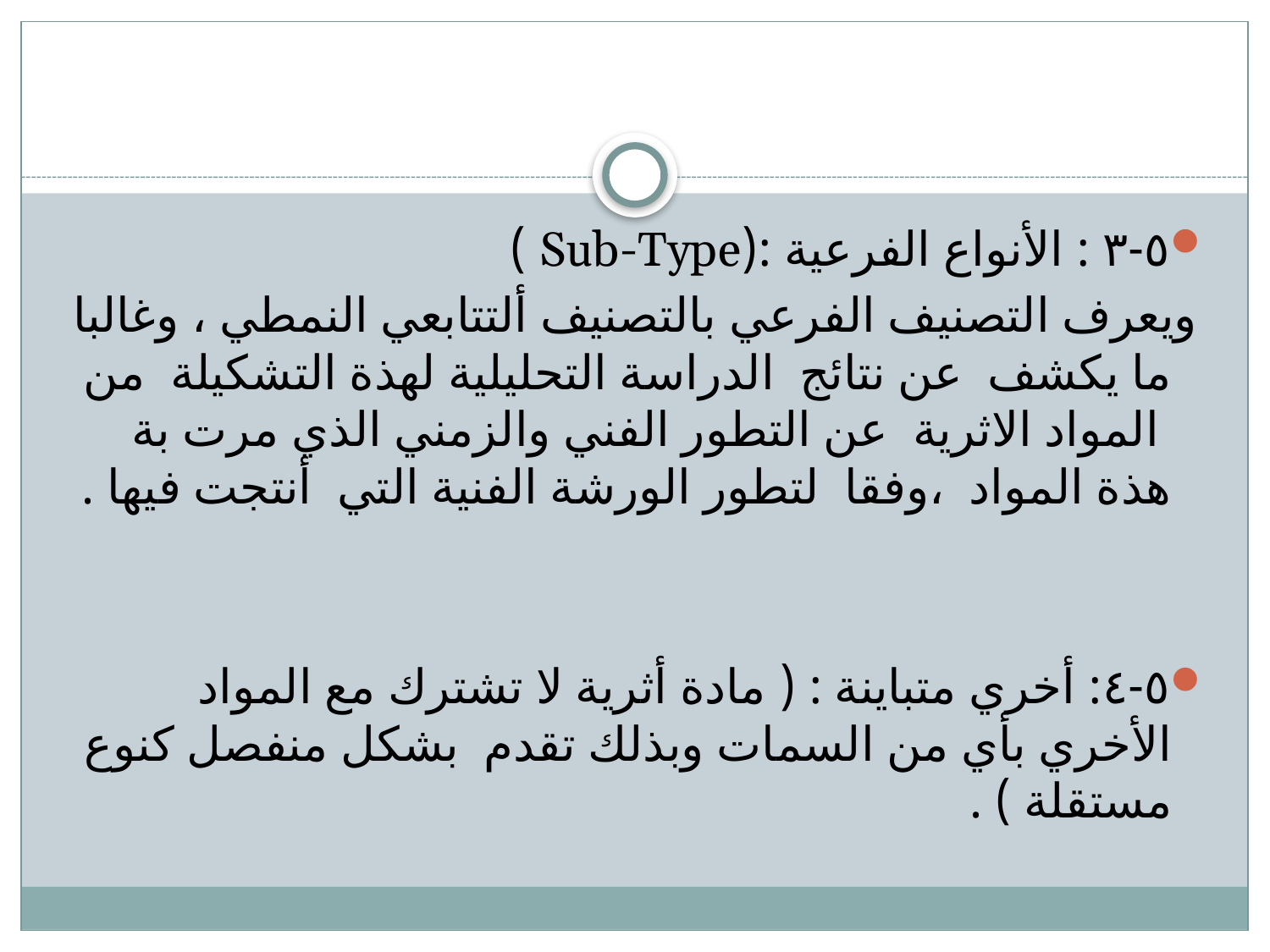

#
٥-٣ : الأنواع الفرعية :(Sub-Type )
 ويعرف التصنيف الفرعي بالتصنيف ألتتابعي النمطي ، وغالبا ما يكشف  عن نتائج  الدراسة التحليلية لهذة التشكيلة  من  المواد الاثرية  عن التطور الفني والزمني الذي مرت بة هذة المواد  ،وفقا  لتطور الورشة الفنية التي  أنتجت فيها .

٥-٤: أخري متباينة : ( مادة أثرية لا تشترك مع المواد الأخري بأي من السمات وبذلك تقدم  بشكل منفصل كنوع مستقلة ) .